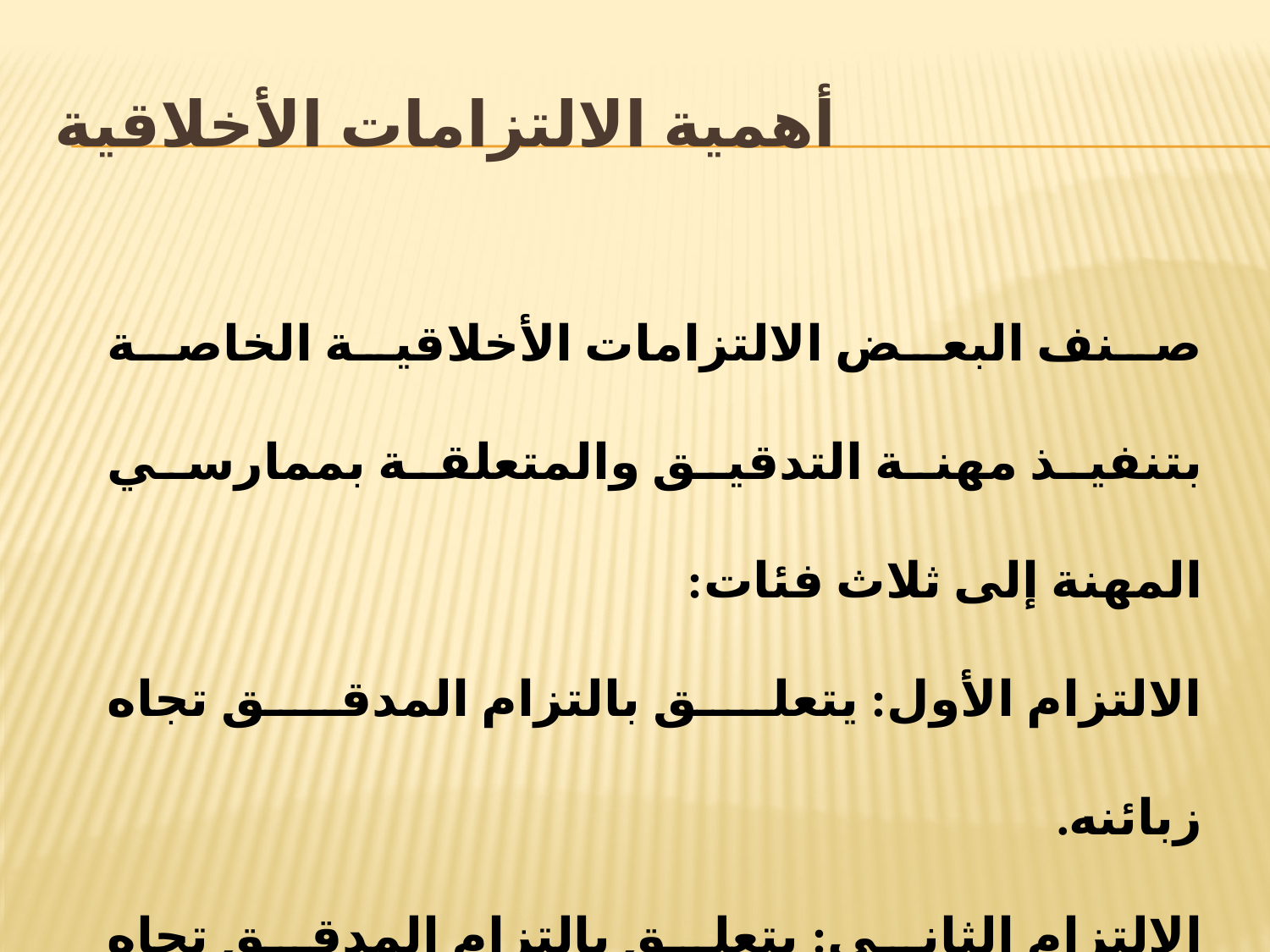

# أهمية الالتزامات الأخلاقية
صنف البعض الالتزامات الأخلاقية الخاصة بتنفيذ مهنة التدقيق والمتعلقة بممارسي المهنة إلى ثلاث فئات:
الالتزام الأول: يتعلق بالتزام المدقق تجاه زبائنه.
الالتزام الثاني: يتعلق بالتزام المدقق تجاه زملائه في العمل.
الالتزام الثالث: يتعلق بالتزام المدقق تجاه الجمهور.